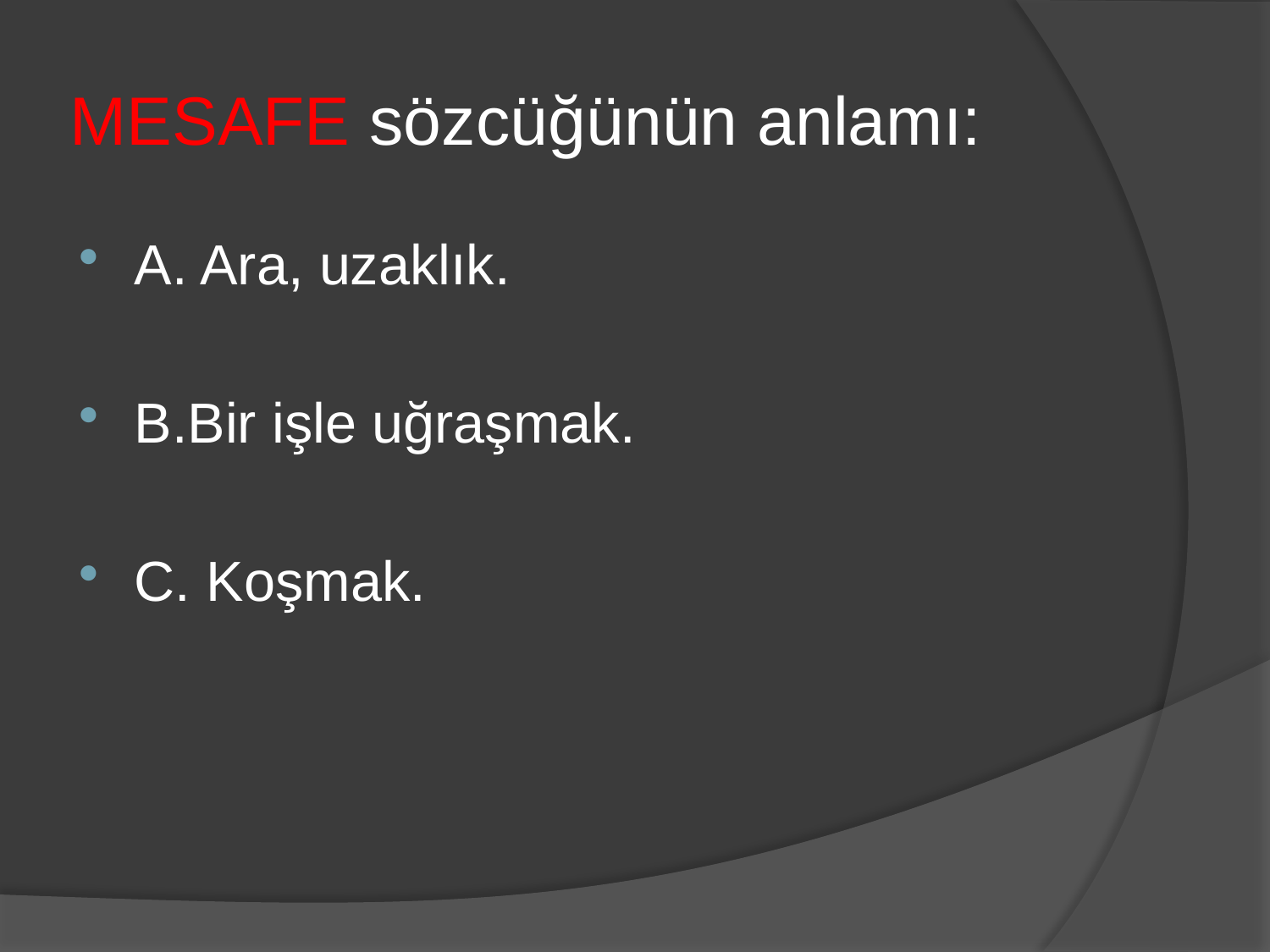

# MESAFE sözcüğünün anlamı:
A. Ara, uzaklık.

B.Bir işle uğraşmak.

C. Koşmak.